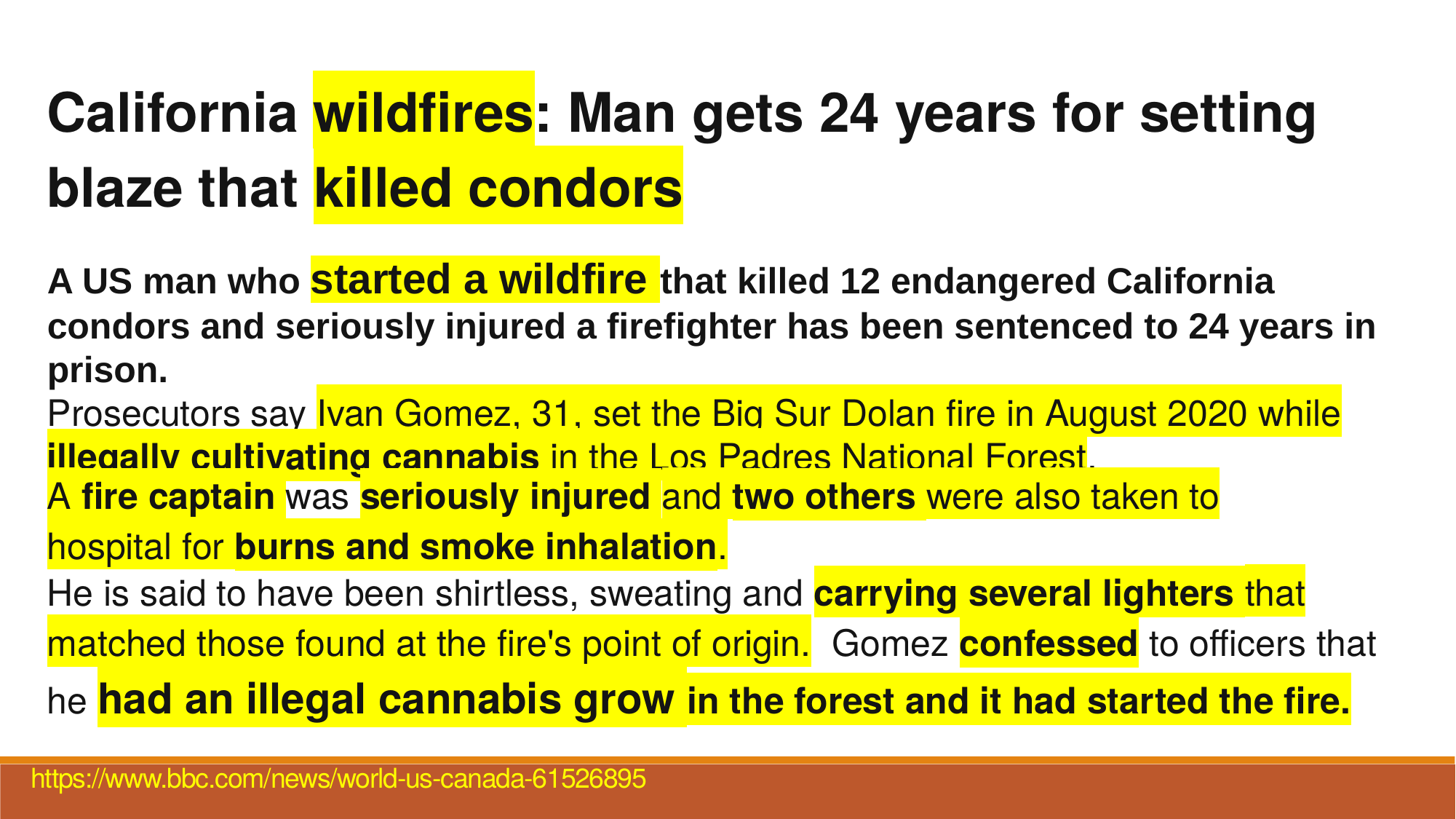

California wildfires: Man gets 24 years for setting blaze that killed condors
A US man who started a wildfire that killed 12 endangered California condors and seriously injured a firefighter has been sentenced to 24 years in prison.
Prosecutors say Ivan Gomez, 31, set the Big Sur Dolan fire in August 2020 while illegally cultivating cannabis in the Los Padres National Forest.
A fire captain was seriously injured and two others were also taken to hospital for burns and smoke inhalation.
He is said to have been shirtless, sweating and carrying several lighters that matched those found at the fire's point of origin.  Gomez confessed to officers that he had an illegal cannabis grow in the forest and it had started the fire.
https://www.bbc.com/news/world-us-canada-61526895